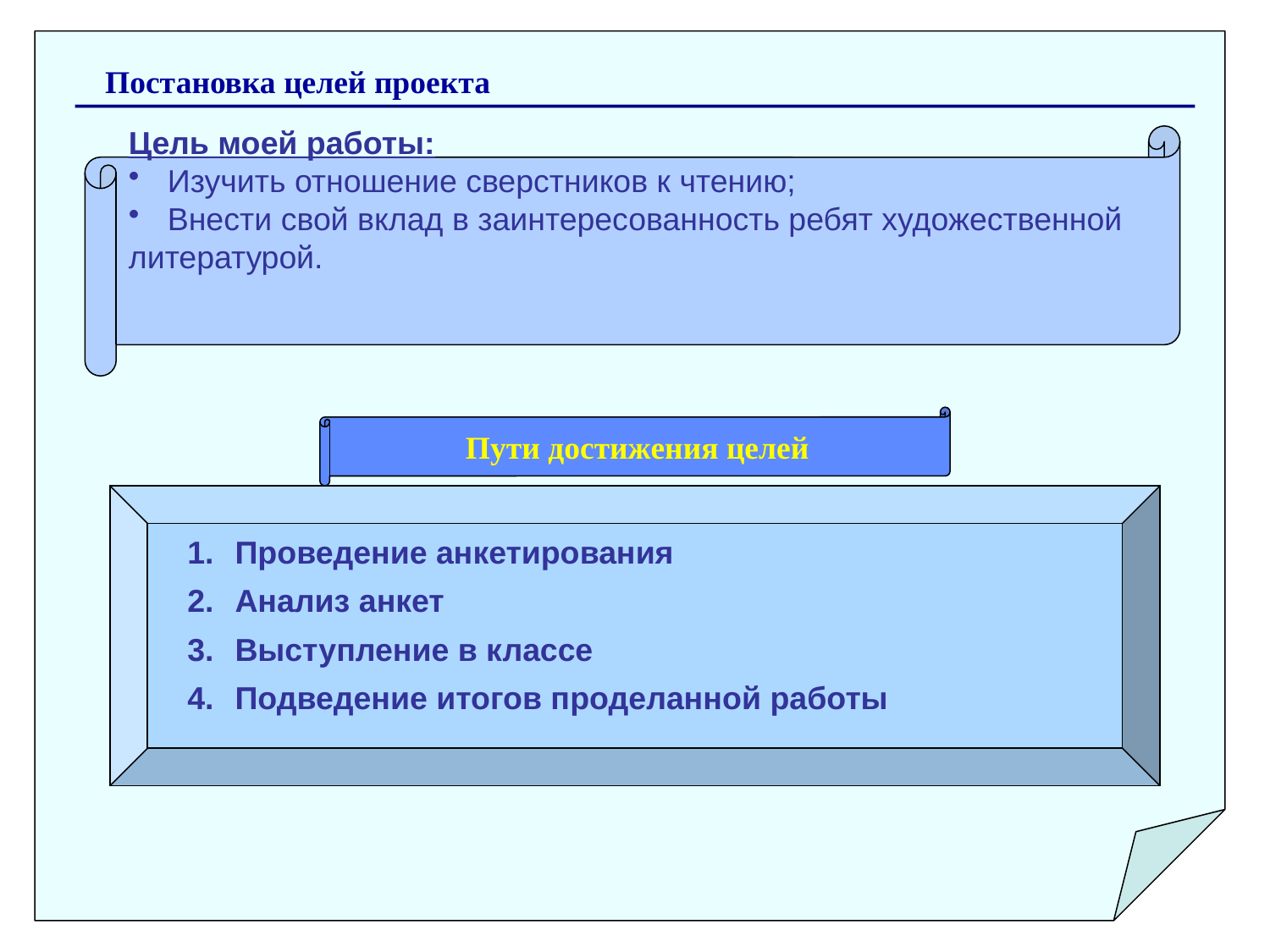

Постановка целей проекта

Цель моей работы:
 Изучить отношение сверстников к чтению;
 Внести свой вклад в заинтересованность ребят художественной
литературой.

Пути достижения целей

Проведение анкетирования
Анализ анкет
Выступление в классе
Подведение итогов проделанной работы